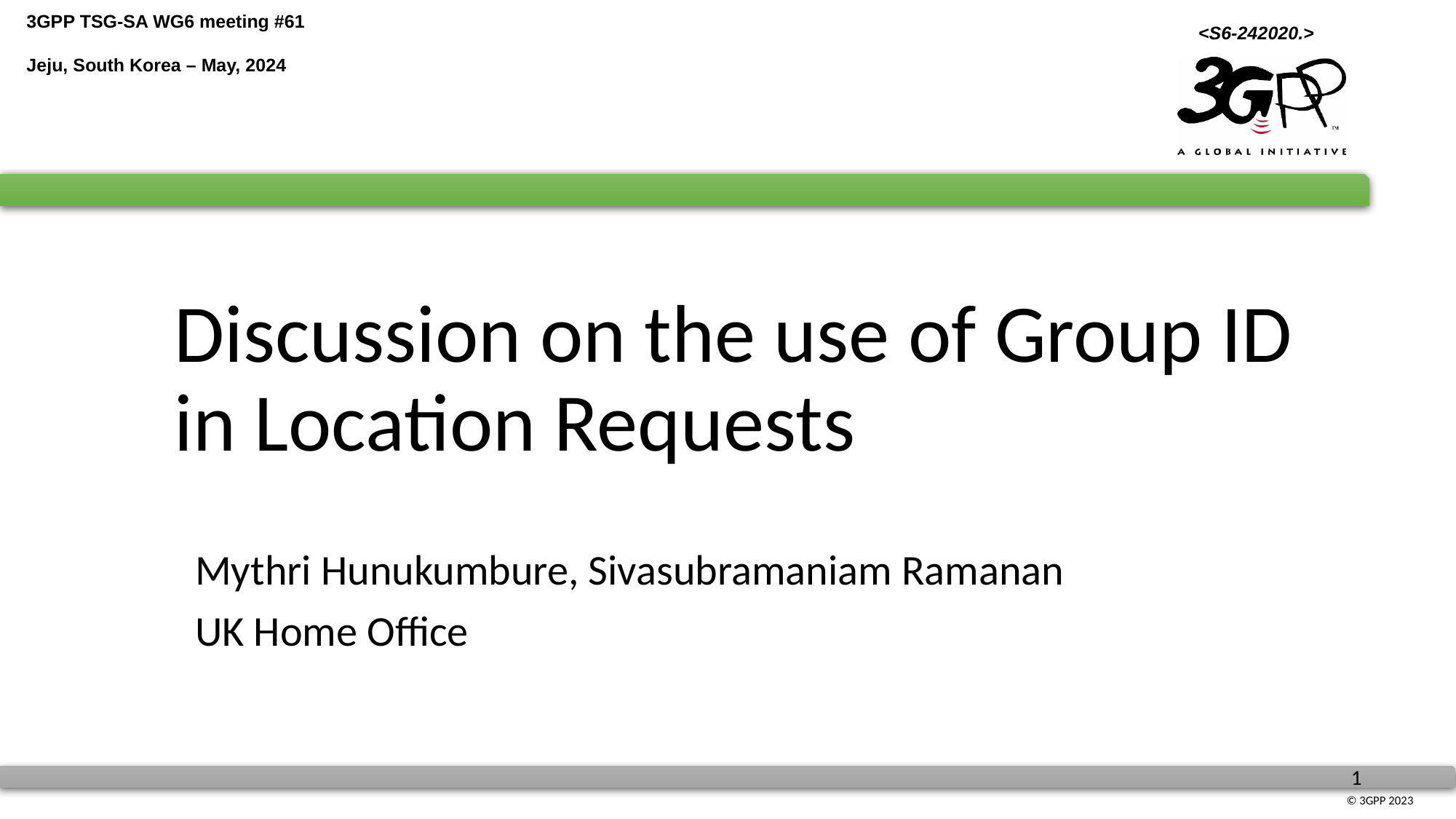

# Discussion on the use of Group ID in Location Requests
Mythri Hunukumbure, Sivasubramaniam Ramanan
UK Home Office